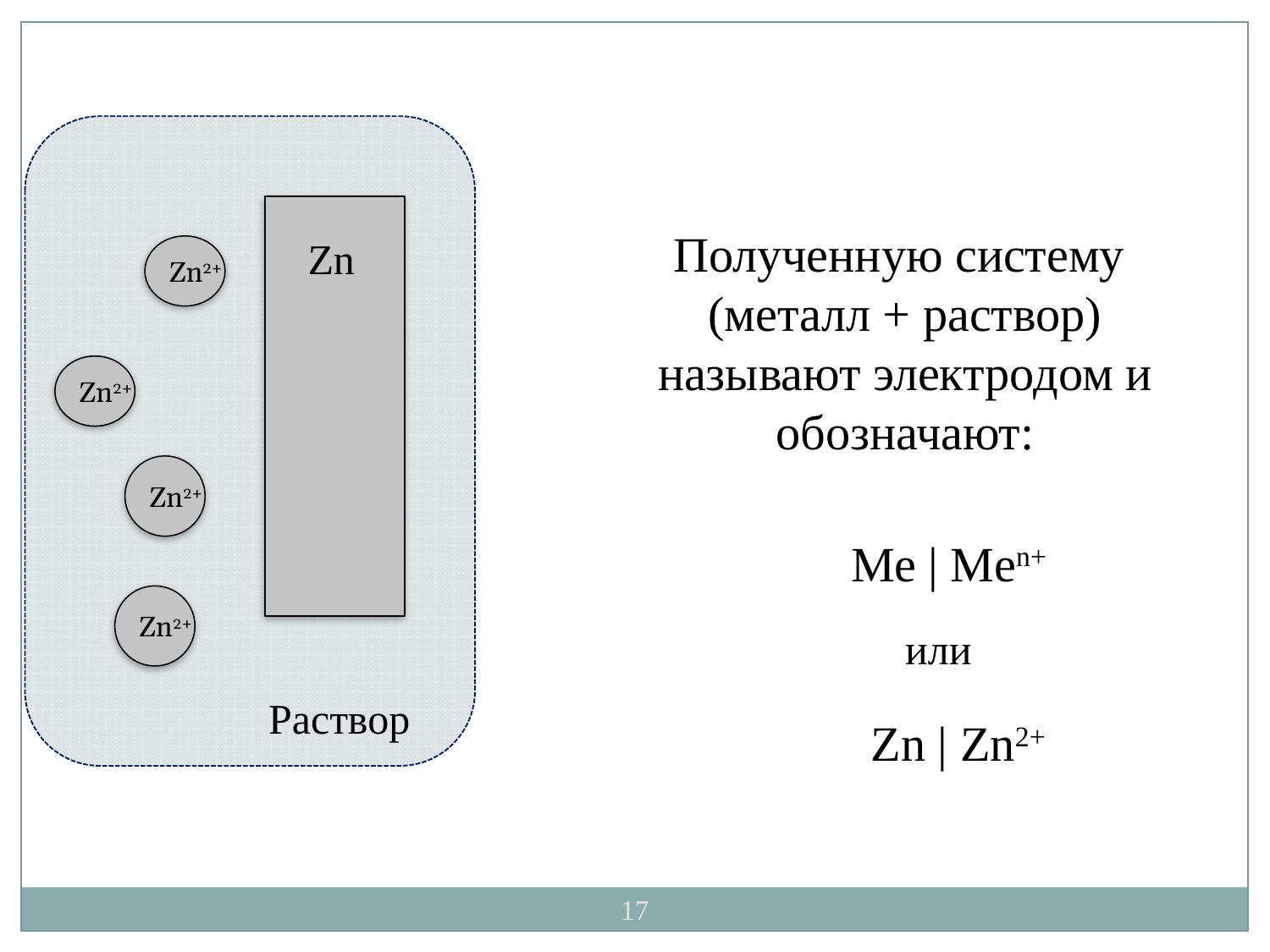

Полученную систему
(металл + раствор)
называют электродом и обозначают:
Zn
Zn2+
Zn2+
Zn2+
Ме | Men+
Zn2+
или
Раствор
Zn | Zn2+
17